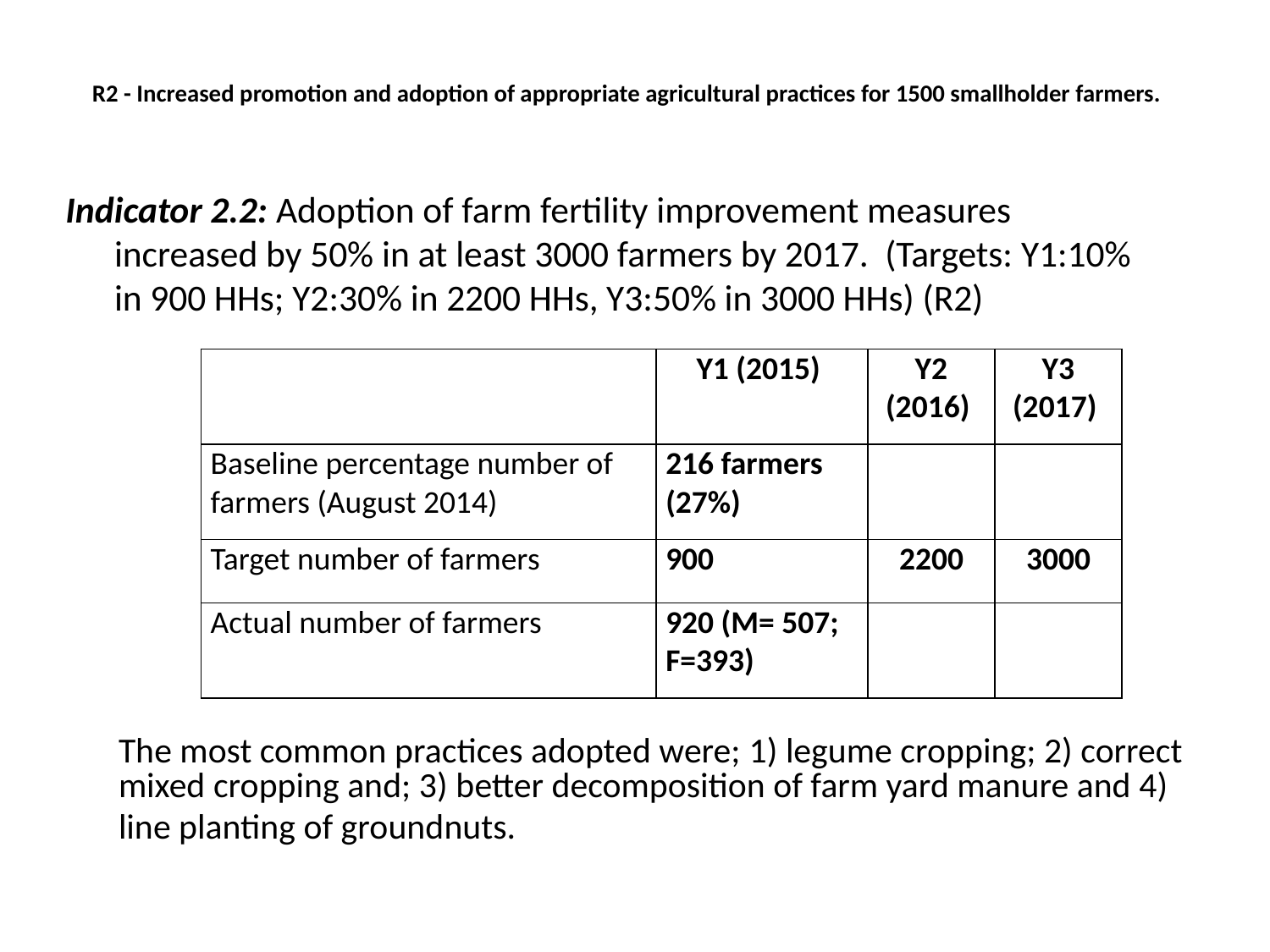

# R2 - Increased promotion and adoption of appropriate agricultural practices for 1500 smallholder farmers.
Indicator 2.2: Adoption of farm fertility improvement measures increased by 50% in at least 3000 farmers by 2017.  (Targets: Y1:10% in 900 HHs; Y2:30% in 2200 HHs, Y3:50% in 3000 HHs) (R2)

|  | Y1 (2015) | Y2 (2016) | Y3 (2017) |
| --- | --- | --- | --- |
| Baseline percentage number of farmers (August 2014) | 216 farmers (27%) |  |  |
| Target number of farmers | 900 | 2200 | 3000 |
| Actual number of farmers | 920 (M= 507; F=393) |  |  |
The most common practices adopted were; 1) legume cropping; 2) correct mixed cropping and; 3) better decomposition of farm yard manure and 4) line planting of groundnuts.